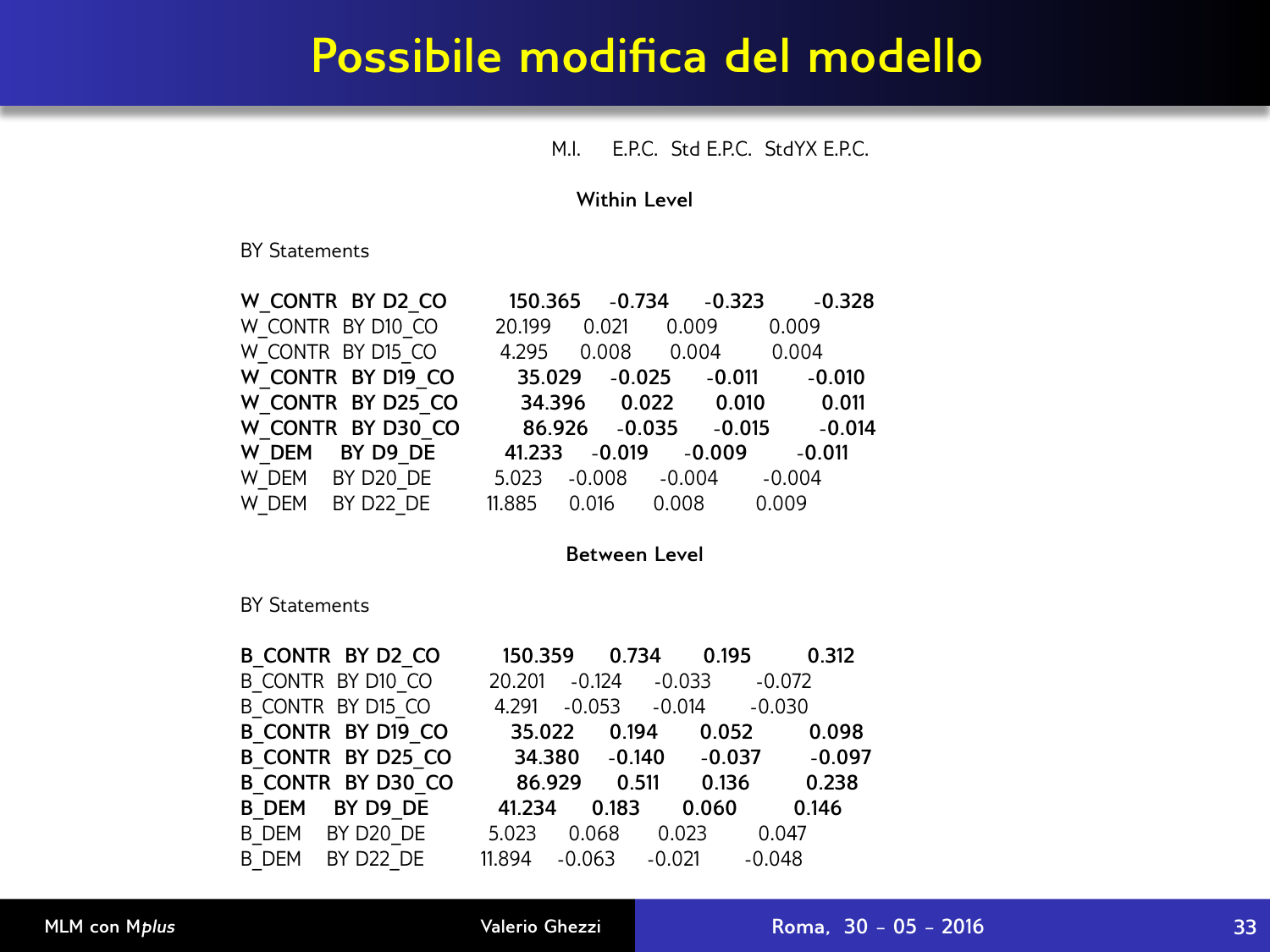

# Possibile modifica del modello

                            M.I.     E.P.C.  Std E.P.C.  StdYX E.P.C.

Within Level

BY Statements

W_CONTR  BY D2_CO         150.365    -0.014     -0.014       -0.014
W_CONTR  BY D6_DE           7.954     0.013      0.013        0.014
W_CONTR  BY D9_DE         168.989    -0.057     -0.057       -0.070
W_CONTR  BY D10_CO         20.199     0.009      0.009        0.008
W_CONTR  BY D12_DE        315.979    -0.088     -0.088       -0.096
W_CONTR  BY D15_CO          4.295     0.003      0.003        0.003
W_CONTR  BY D16_DE        127.942     0.069      0.069        0.066
W_CONTR  BY D18_DE        191.268     0.072      0.072        0.079
W_CONTR  BY D19_CO         35.029    -0.010     -0.010       -0.009
W_CONTR  BY D22_DE         43.415     0.030      0.030        0.032
W_CONTR  BY D25_CO         34.396     0.009      0.009        0.010
W_CONTR  BY D30_CO         86.926    -0.015     -0.015       -0.014
W_DEM    BY D2_CO         241.978     0.091      0.091        0.092
W_DEM    BY D9_DE          41.233    -0.009     -0.009       -0.011
W_DEM    BY D10_CO         61.168     0.045      0.045        0.041
W_DEM    BY D15_CO        117.310    -0.055     -0.055       -0.055
W_DEM    BY D19_CO        180.331    -0.078     -0.078       -0.070
W_DEM    BY D20_DE          5.023    -0.003     -0.003       -0.004
W_DEM    BY D22_DE         11.885     0.006      0.006        0.006
W_DEM    BY D25_CO         41.412     0.030      0.030        0.034
W_DEM    BY D30_CO         70.608     0.056      0.056        0.051

Between Level

BY Statements

B_CONTR  BY D2_CO         150.359     0.308      0.187        0.299
B_CONTR  BY D3_DE          16.014    -0.051     -0.031       -0.080
B_CONTR  BY D6_DE           7.934    -0.033     -0.020       -0.048
B_CONTR  BY D10_CO         20.201    -0.055     -0.033       -0.072
B_CONTR  BY D12_DE        148.040    -0.164     -0.099       -0.228
B_CONTR  BY D15_CO          4.291    -0.024     -0.015       -0.030
B_CONTR  BY D16_DE        115.851     0.202      0.122        0.268
B_CONTR  BY D18_DE         49.494     0.127      0.077        0.166
B_CONTR  BY D19_CO         35.022     0.086      0.052        0.099
B_CONTR  BY D20_DE          7.964     0.049      0.030        0.062
B_CONTR  BY D22_DE         24.526     0.053      0.032        0.075
B_CONTR  BY D25_CO         34.380    -0.062     -0.038       -0.098
B_CONTR  BY D30_CO         86.929     0.225      0.136        0.239
B_DEM    BY D2_CO          24.782     0.116      0.077        0.123
B_DEM    BY D9_DE          41.234     0.092      0.061        0.147
B_DEM    BY D10_CO         20.478     0.052      0.034        0.074
B_DEM    BY D15_CO         56.789    -0.078     -0.051       -0.107
B_DEM    BY D19_CO         35.593    -0.081     -0.053       -0.101
B_DEM    BY D20_DE          5.023     0.035      0.023        0.048
B_DEM    BY D22_DE         11.894    -0.033     -0.022       -0.051
B_DEM    BY D25_CO         49.539     0.070      0.046        0.120
B_DEM    BY D30_CO         47.998     0.157      0.103        0.181

WITH Statements

D3_DE    WITH D2_CO        24.557    -0.020     -0.020       -0.180
D6_DE    WITH D2_CO        54.748    -0.028     -0.028       -0.278
D9_DE    WITH D2_CO        66.402     0.043      0.043        0.231
D9_DE    WITH D6_DE        82.859    -0.022     -0.022       -0.370
D10_CO   WITH D3_DE         4.516     0.004      0.004        0.126
D12_DE   WITH D2_CO       149.000    -0.053     -0.053       -0.420
D12_DE   WITH D3_DE       145.726     0.026      0.026        0.590
D12_DE   WITH D9_DE        72.393     0.024      0.024        0.318
D12_DE   WITH D10_CO       10.544     0.007      0.007        0.184
D15_CO   WITH D2_CO        23.370     0.018      0.018        0.255
D15_CO   WITH D9_DE        20.078    -0.010     -0.010       -0.249
D15_CO   WITH D10_CO       58.540    -0.017     -0.017       -0.893
D15_CO   WITH D12_DE       42.571    -0.012     -0.012       -0.430
D16_DE   WITH D2_CO       585.612     0.149      0.149        0.738
D16_DE   WITH D6_DE        67.858    -0.023     -0.023       -0.357
D16_DE   WITH D9_DE        68.974     0.032      0.032        0.272
D16_DE   WITH D10_CO        7.877    -0.008     -0.008       -0.142
D16_DE   WITH D12_DE       40.230    -0.020     -0.020       -0.253
D16_DE   WITH D15_CO        8.187     0.007      0.007        0.168
D18_DE   WITH D2_CO        65.706     0.048      0.048        0.233
D18_DE   WITH D6_DE        12.017     0.009      0.009        0.143
D18_DE   WITH D9_DE        50.139    -0.026     -0.026       -0.220
D18_DE   WITH D10_CO        8.890    -0.008     -0.008       -0.144
D18_DE   WITH D12_DE       77.166    -0.027     -0.027       -0.333
D18_DE   WITH D15_CO       18.320     0.011      0.011        0.240
D18_DE   WITH D16_DE       83.873     0.039      0.039        0.304
D19_CO   WITH D2_CO        18.403     0.021      0.021        0.155
D19_CO   WITH D3_DE        63.562    -0.018     -0.018       -0.383
D19_CO   WITH D9_DE         9.457     0.009      0.009        0.118
D19_CO   WITH D12_DE       36.961    -0.015     -0.015       -0.279
D19_CO   WITH D15_CO       67.635     0.021      0.021        0.720
D20_DE   WITH D2_CO         6.983     0.015      0.015        0.077
D20_DE   WITH D3_DE        22.770    -0.013     -0.013       -0.194
D20_DE   WITH D6_DE        73.741    -0.022     -0.022       -0.363
D20_DE   WITH D9_DE       527.675     0.085      0.085        0.742
D20_DE   WITH D10_CO       20.144     0.012      0.012        0.220
D20_DE   WITH D12_DE        7.822     0.008      0.008        0.108
D20_DE   WITH D15_CO       50.453    -0.017     -0.017       -0.405
D20_DE   WITH D16_DE        4.972     0.009      0.009        0.075
D20_DE   WITH D18_DE       14.979    -0.015     -0.015       -0.124
D20_DE   WITH D19_CO       39.124     0.020      0.020        0.247
D22_DE   WITH D3_DE        61.284    -0.014     -0.014       -0.596
D22_DE   WITH D6_DE       103.074     0.021      0.021        0.966
D22_DE   WITH D9_DE        53.750    -0.016     -0.016       -0.407
D22_DE   WITH D12_DE       34.443    -0.012     -0.012       -0.435
D22_DE   WITH D15_CO        9.202     0.004      0.004        0.289
D22_DE   WITH D18_DE       11.385     0.008      0.008        0.191
D22_DE   WITH D19_CO        8.581     0.006      0.006        0.195
D25_CO   WITH D2_CO        68.538    -0.029     -0.029       -0.335
D25_CO   WITH D3_DE        23.725     0.008      0.008        0.261
D25_CO   WITH D6_DE         8.899     0.005      0.005        0.165
D25_CO   WITH D9_DE        15.456    -0.009     -0.009       -0.169
D25_CO   WITH D10_CO        9.077     0.006      0.006        0.226
D25_CO   WITH D12_DE       48.446     0.012      0.012        0.356
D25_CO   WITH D16_DE       18.938    -0.011     -0.011       -0.198
D25_CO   WITH D19_CO       47.362    -0.015     -0.015       -0.403
D25_CO   WITH D20_DE        4.841    -0.005     -0.005       -0.097
D30_CO   WITH D2_CO       231.313     0.124      0.124        0.418
D30_CO   WITH D6_DE        38.018    -0.022     -0.022       -0.241
D30_CO   WITH D9_DE        44.851     0.035      0.035        0.199
D30_CO   WITH D15_CO       13.331    -0.013     -0.013       -0.200
D30_CO   WITH D16_DE      151.024     0.072      0.072        0.389
D30_CO   WITH D18_DE        6.130     0.014      0.014        0.074
D30_CO   WITH D19_CO       12.497     0.016      0.016        0.132
D30_CO   WITH D20_DE       14.687     0.021      0.021        0.117
D30_CO   WITH D25_CO        7.578     0.009      0.009        0.116
                                                 M.I.     E.P.C.  Std E.P.C.  StdYX E.P.C.

Within Level

BY Statements

W_CONTR  BY D2_CO         150.365    -0.734     -0.323       -0.328
W_CONTR  BY D10_CO         20.199     0.021      0.009        0.009
W_CONTR  BY D15_CO          4.295     0.008      0.004        0.004
W_CONTR  BY D19_CO         35.029    -0.025     -0.011       -0.010
W_CONTR  BY D25_CO         34.396     0.022      0.010        0.011
W_CONTR  BY D30_CO         86.926    -0.035     -0.015       -0.014
W_DEM    BY D9_DE          41.233    -0.019     -0.009       -0.011
W_DEM    BY D20_DE          5.023    -0.008     -0.004       -0.004
W_DEM    BY D22_DE         11.885     0.016      0.008        0.009

Between Level

BY Statements

B_CONTR  BY D2_CO         150.359     0.734      0.195        0.312
B_CONTR  BY D10_CO         20.201    -0.124     -0.033       -0.072
B_CONTR  BY D15_CO          4.291    -0.053     -0.014       -0.030
B_CONTR  BY D19_CO         35.022     0.194      0.052        0.098
B_CONTR  BY D25_CO         34.380    -0.140     -0.037       -0.097
B_CONTR  BY D30_CO         86.929     0.511      0.136        0.238
B_DEM    BY D9_DE          41.234     0.183      0.060        0.146
B_DEM    BY D20_DE          5.023     0.068      0.023        0.047
B_DEM    BY D22_DE         11.894    -0.063     -0.021       -0.048
  MLM con Mplus                                                  Valerio Ghezzi
Roma,  30 – 05 – 2016
33